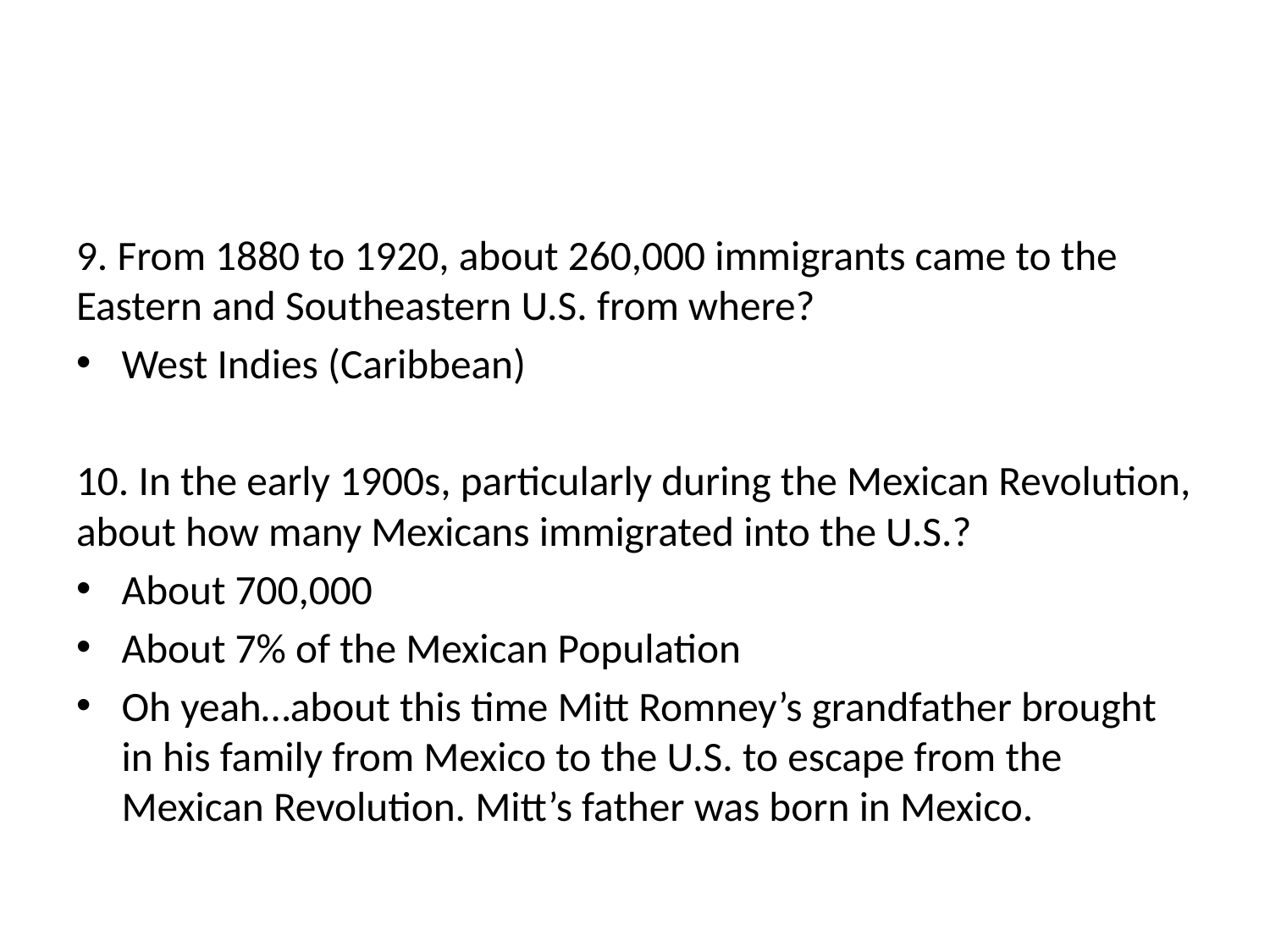

#
9. From 1880 to 1920, about 260,000 immigrants came to the Eastern and Southeastern U.S. from where?
West Indies (Caribbean)

10. In the early 1900s, particularly during the Mexican Revolution, about how many Mexicans immigrated into the U.S.?
About 700,000
About 7% of the Mexican Population
Oh yeah…about this time Mitt Romney’s grandfather brought in his family from Mexico to the U.S. to escape from the Mexican Revolution. Mitt’s father was born in Mexico.